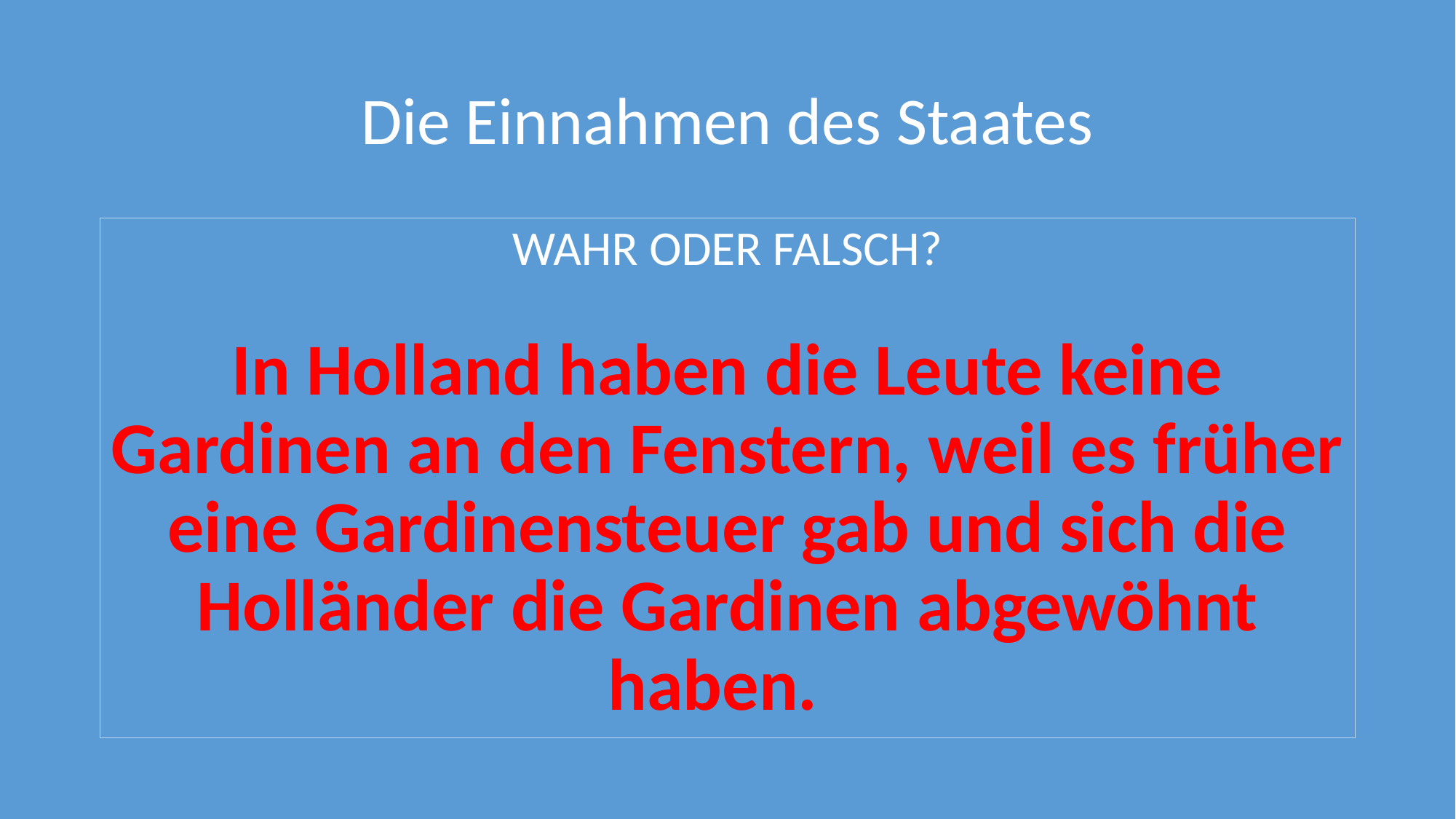

# Die Einnahmen des Staates
WAHR ODER FALSCH?

In Holland haben die Leute keine Gardinen an den Fenstern, weil es früher eine Gardinensteuer gab und sich die Holländer die Gardinen abgewöhnt haben.